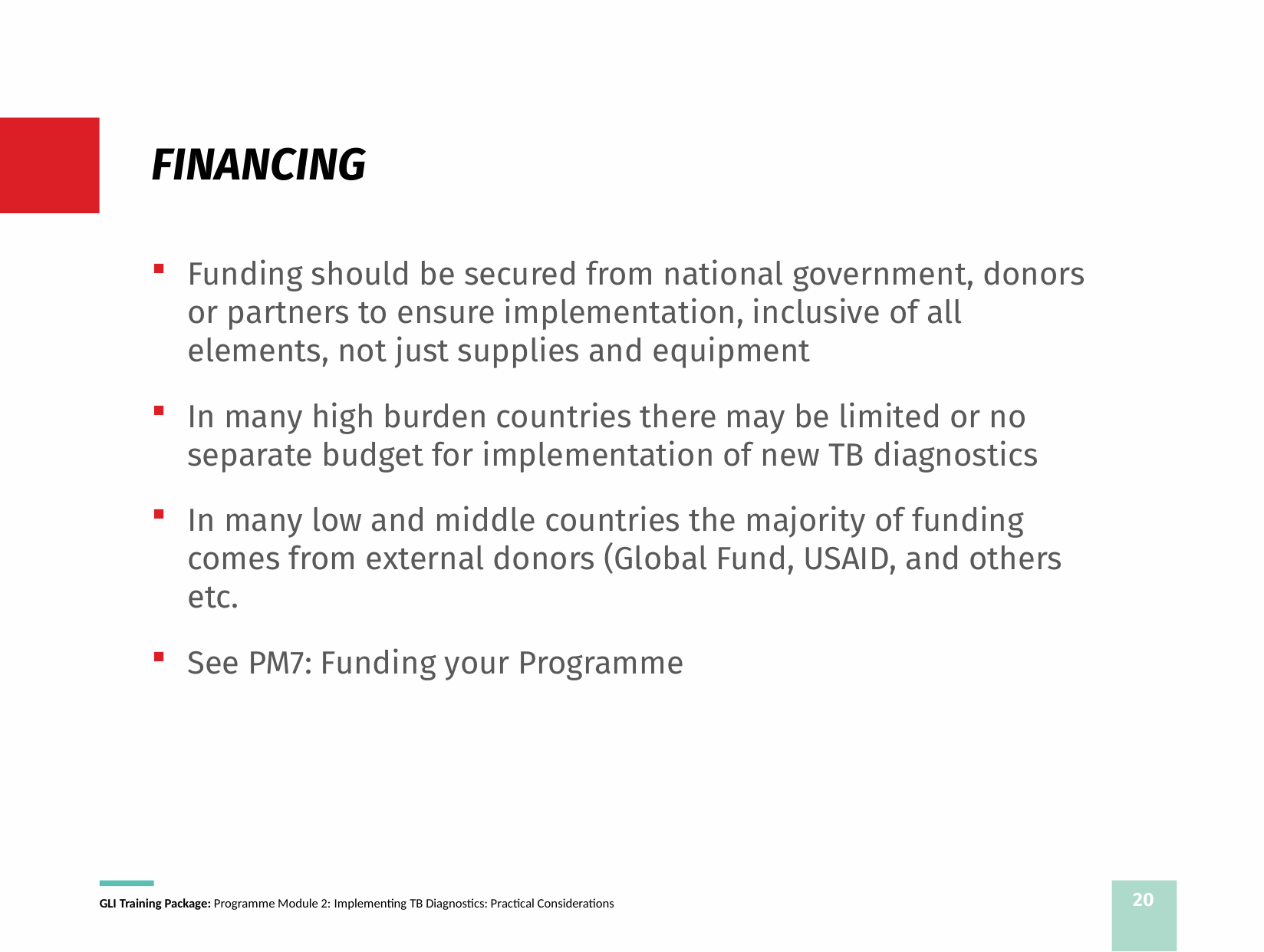

# FINANCING
Funding should be secured from national government, donors or partners to ensure implementation, inclusive of all elements, not just supplies and equipment
In many high burden countries there may be limited or no separate budget for implementation of new TB diagnostics
In many low and middle countries the majority of funding comes from external donors (Global Fund, USAID, and others etc.
See PM7: Funding your Programme